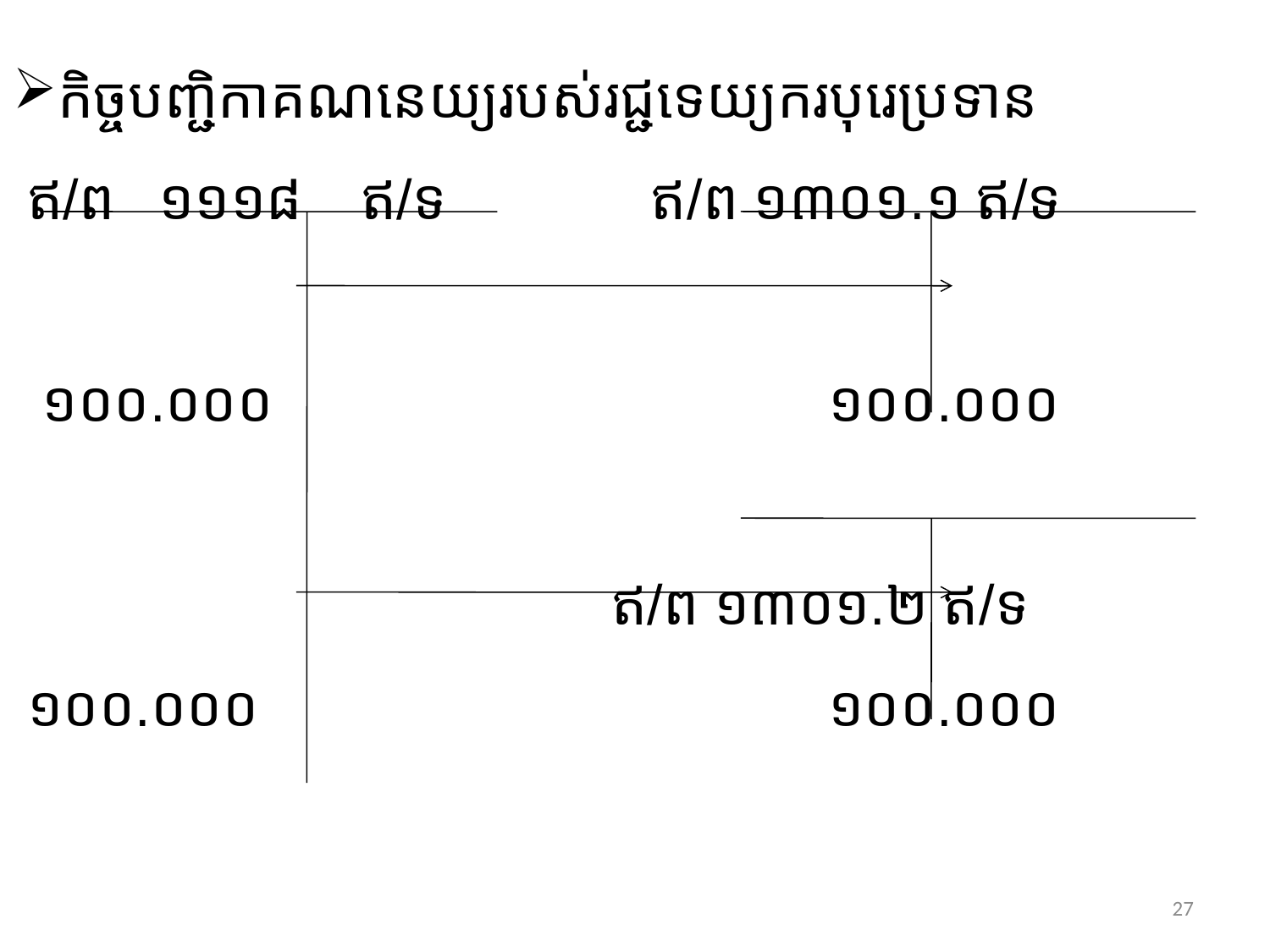

#
កិច្ចបញ្ជិកាគណនេយ្យរបស់រជ្ជទេយ្យករបុរេប្រទាន
 ឥ/ព   ១១១៨    ឥ/ទ              ឥ/ព ១៣០១.១ ឥ/ទ
  ១០០.០០០                                      ១០០.០០០

                                         ឥ/ព ១៣០១.២ ឥ/ទ
 ១០០.០០០                                       ១០០.០០០

27